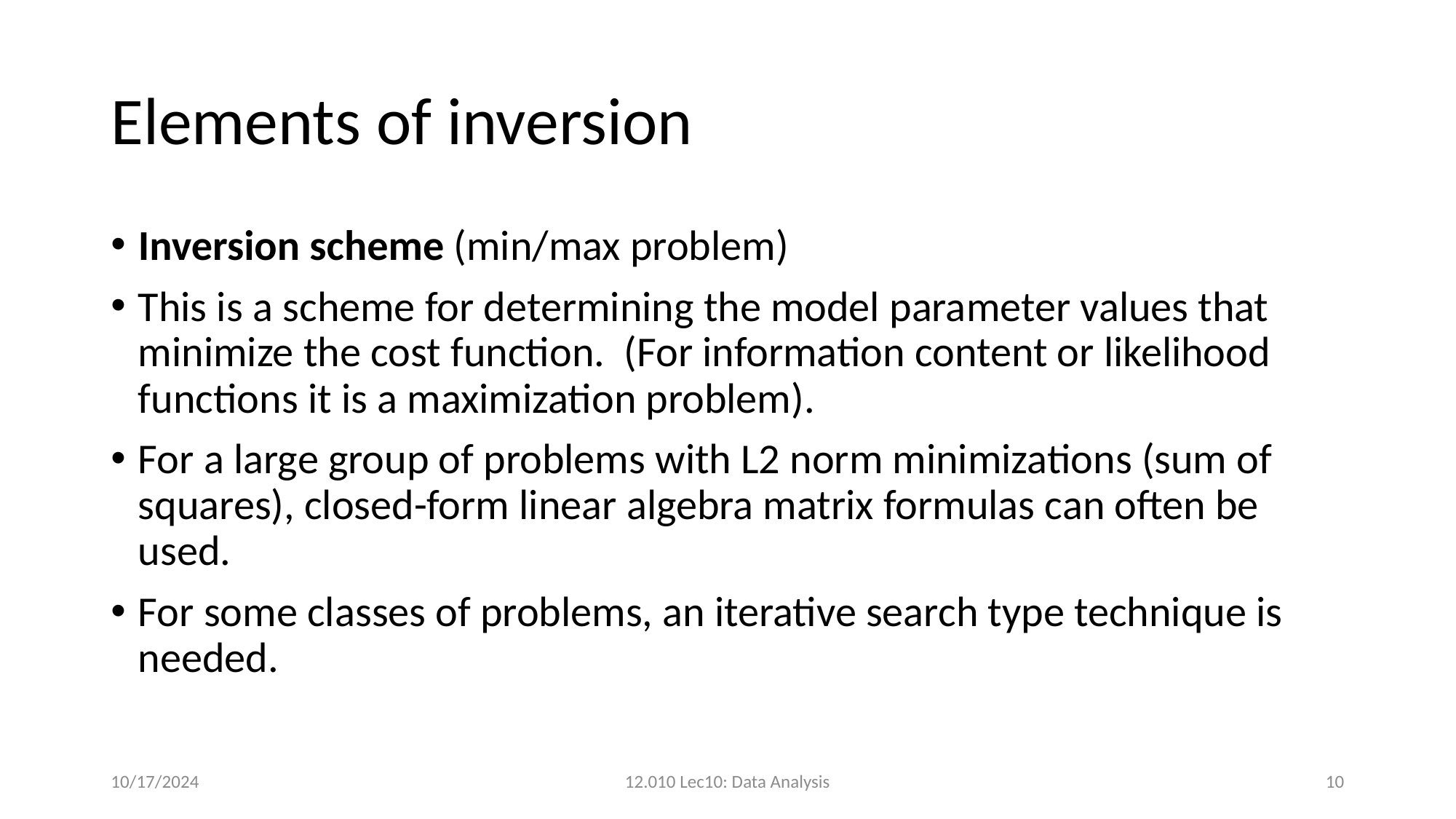

# Elements of inversion
Inversion scheme (min/max problem)
This is a scheme for determining the model parameter values that minimize the cost function.  (For information content or likelihood functions it is a maximization problem).
For a large group of problems with L2 norm minimizations (sum of squares), closed-form linear algebra matrix formulas can often be used.
For some classes of problems, an iterative search type technique is needed.
10/17/2024
12.010 Lec10: Data Analysis
10